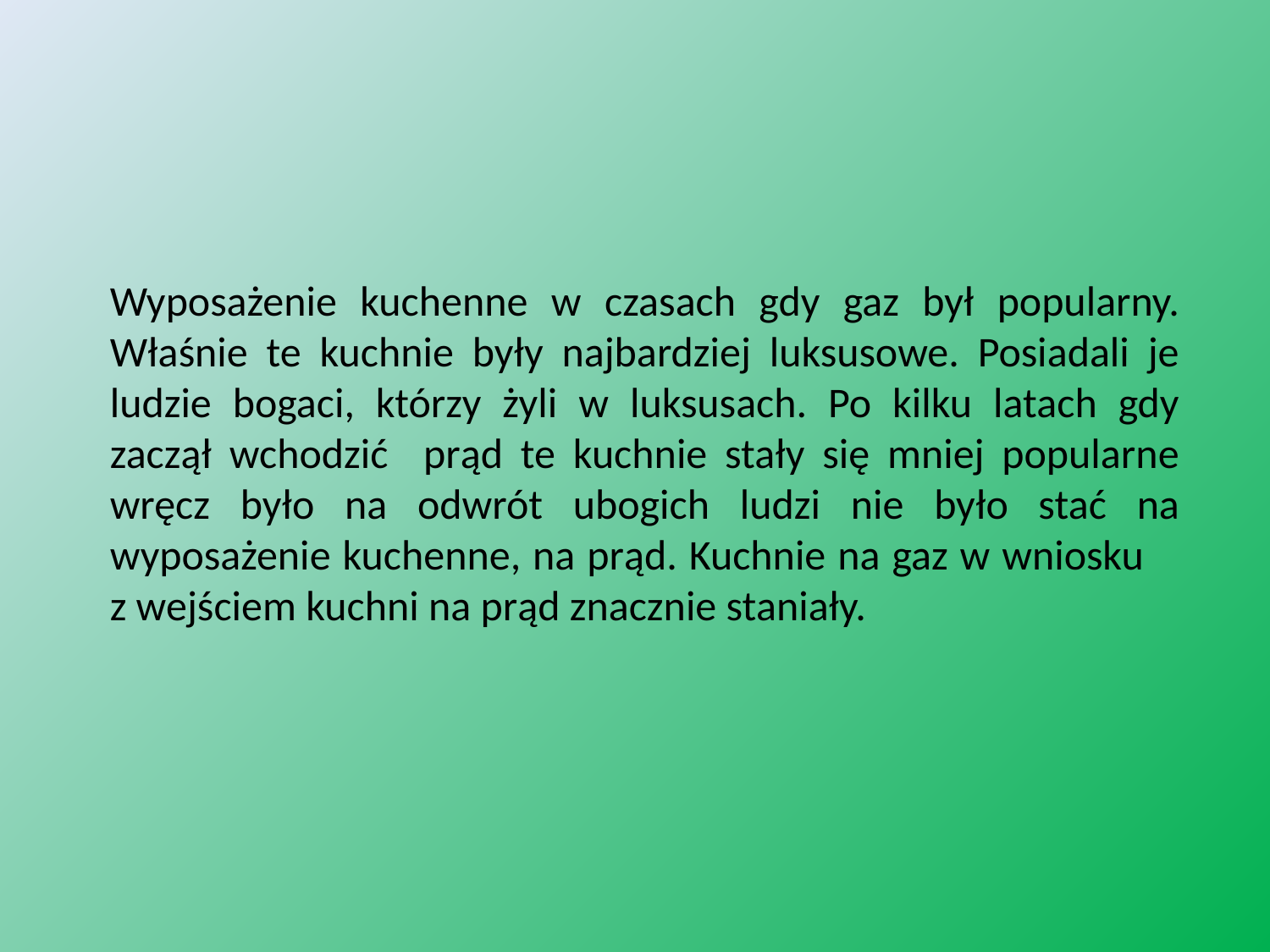

Wyposażenie kuchenne w czasach gdy gaz był popularny. Właśnie te kuchnie były najbardziej luksusowe. Posiadali je ludzie bogaci, którzy żyli w luksusach. Po kilku latach gdy zaczął wchodzić  prąd te kuchnie stały się mniej popularne wręcz było na odwrót ubogich ludzi nie było stać na wyposażenie kuchenne, na prąd. Kuchnie na gaz w wniosku    z wejściem kuchni na prąd znacznie staniały.